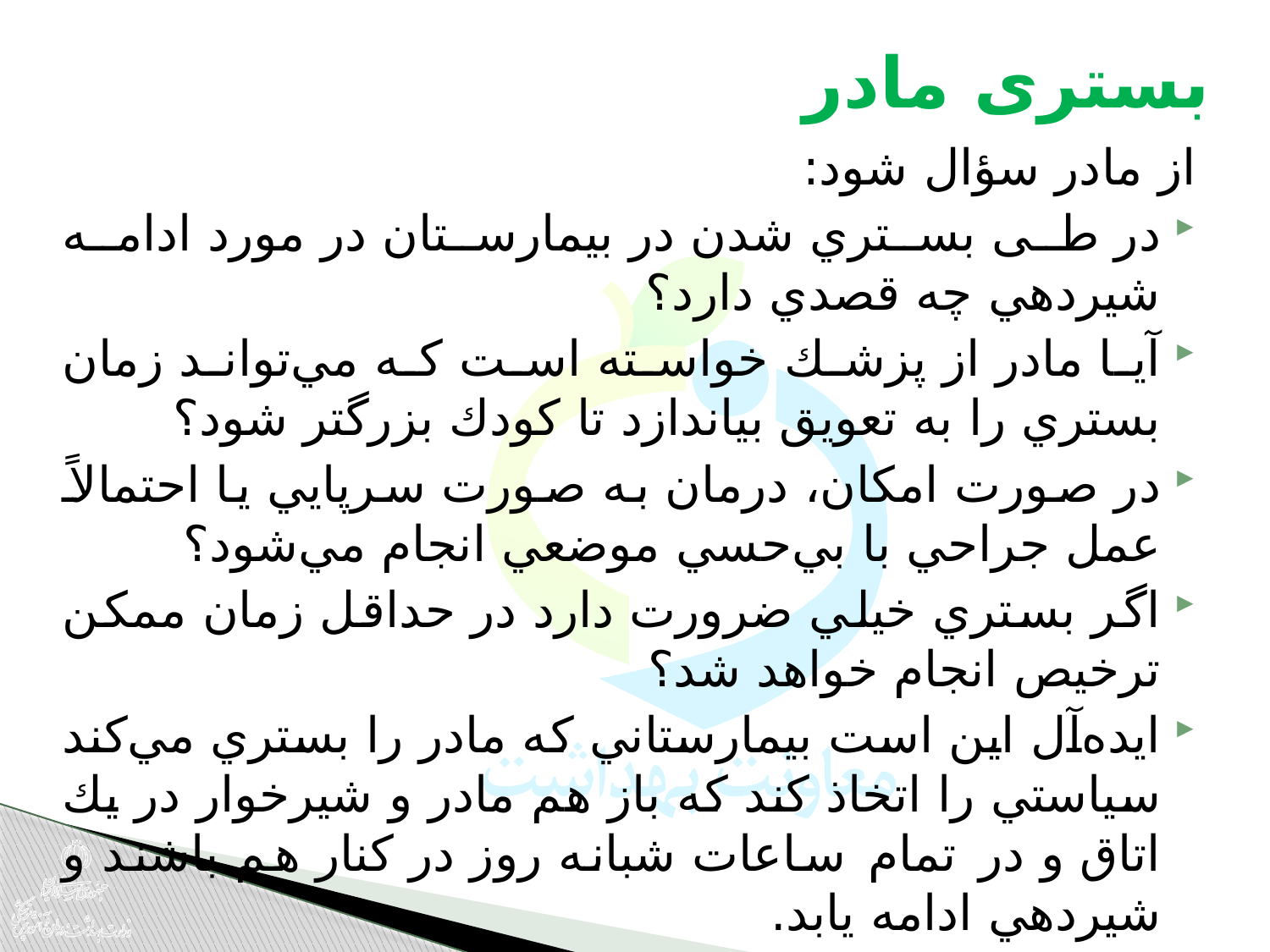

# بستری مادر
از مادر سؤال شود:
در طی بستري شدن در بيمارستان در مورد ادامه شيردهي چه قصدي دارد؟
آيا مادر از پزشك خواسته است كه مي‌تواند زمان بستري را به تعويق بياندازد تا كودك بزرگتر شود‌؟
در صورت امكان، درمان به صورت سرپايي يا احتمالا‌ً عمل جراحي با بي‌حسي موضعي انجام مي‌شود‌؟
اگر بستري خيلي ضرورت دارد در حداقل زمان ممكن ترخيص انجام خواهد شد؟
ايده‌آل اين است بيمارستاني كه مادر را بستري مي‌كند سياستي را اتخاذ كند كه باز هم مادر و شيرخوار در يك اتاق و در تمام ساعات شبانه روز در كنار هم باشند و شيردهي ادامه يابد.